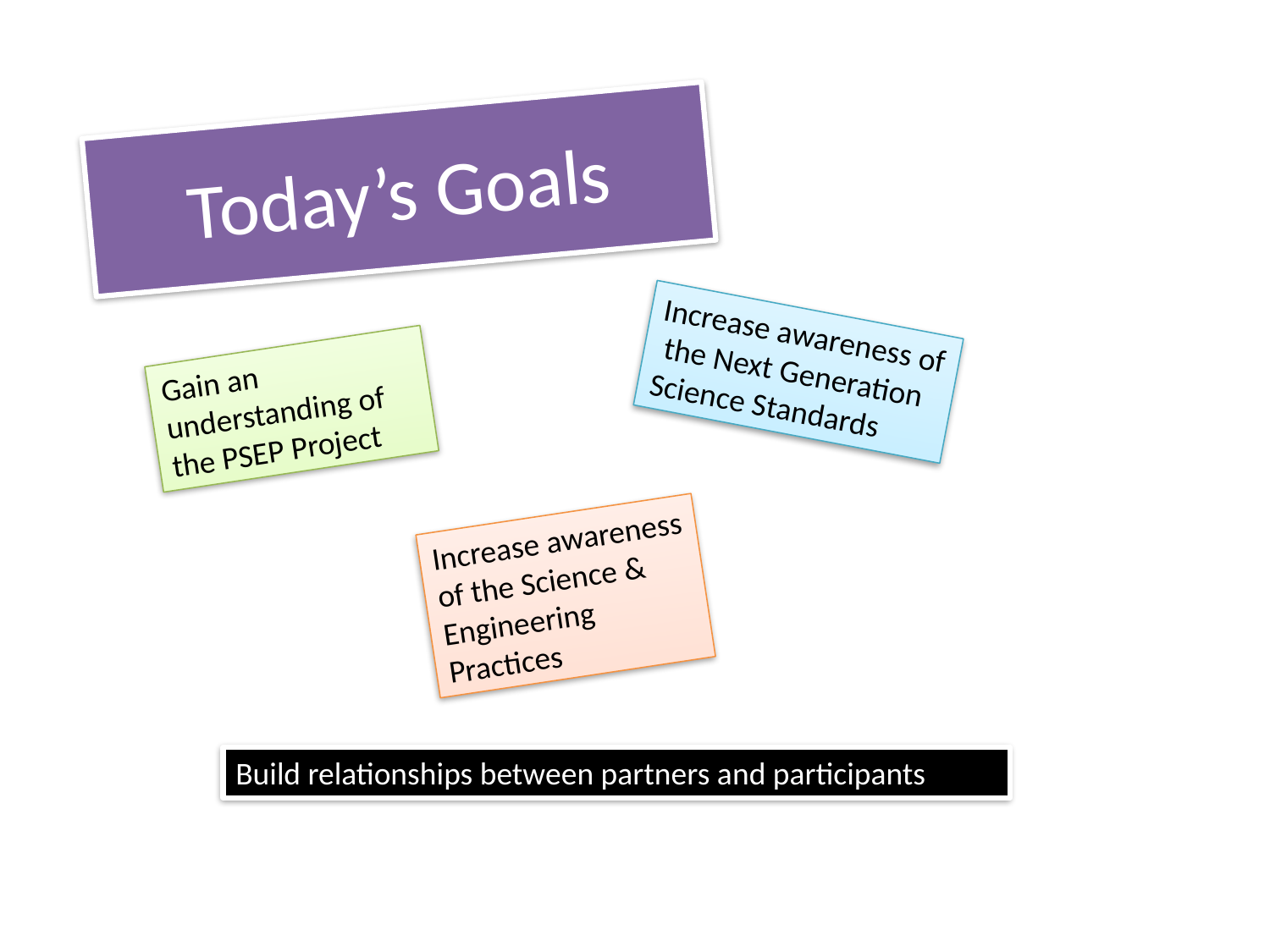

# Today’s Goals
Increase awareness of  the Next Generation Science Standards
Gain an understanding of the PSEP Project
Increase awareness of the Science & Engineering Practices
Build relationships between partners and participants